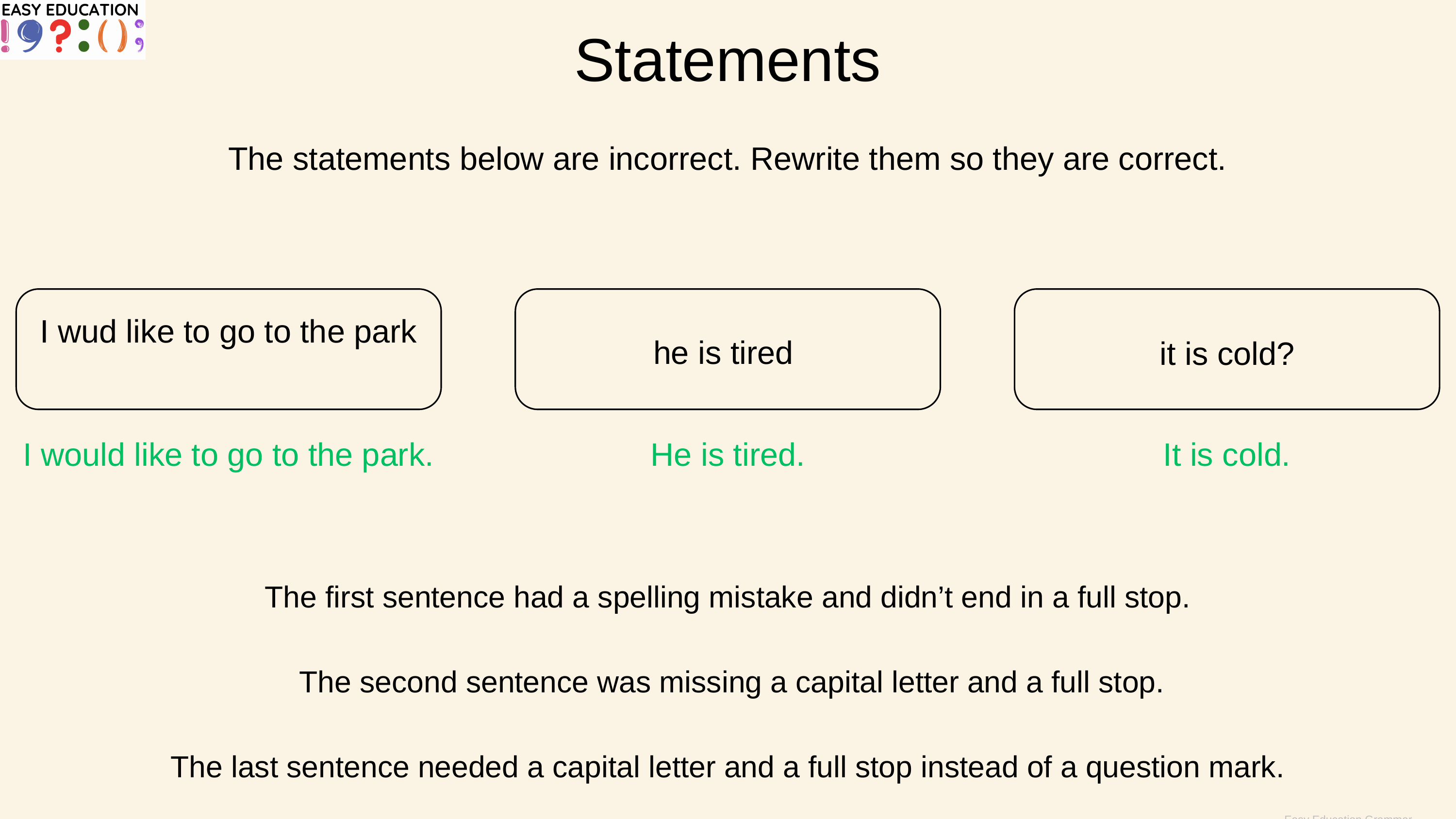

Statements
The statements below are incorrect. Rewrite them so they are correct.

I wud like to go to the park
he is tired
it is cold?
I would like to go to the park.
He is tired.
It is cold.
The first sentence had a spelling mistake and didn’t end in a full stop.

 The second sentence was missing a capital letter and a full stop.

The last sentence needed a capital letter and a full stop instead of a question mark.